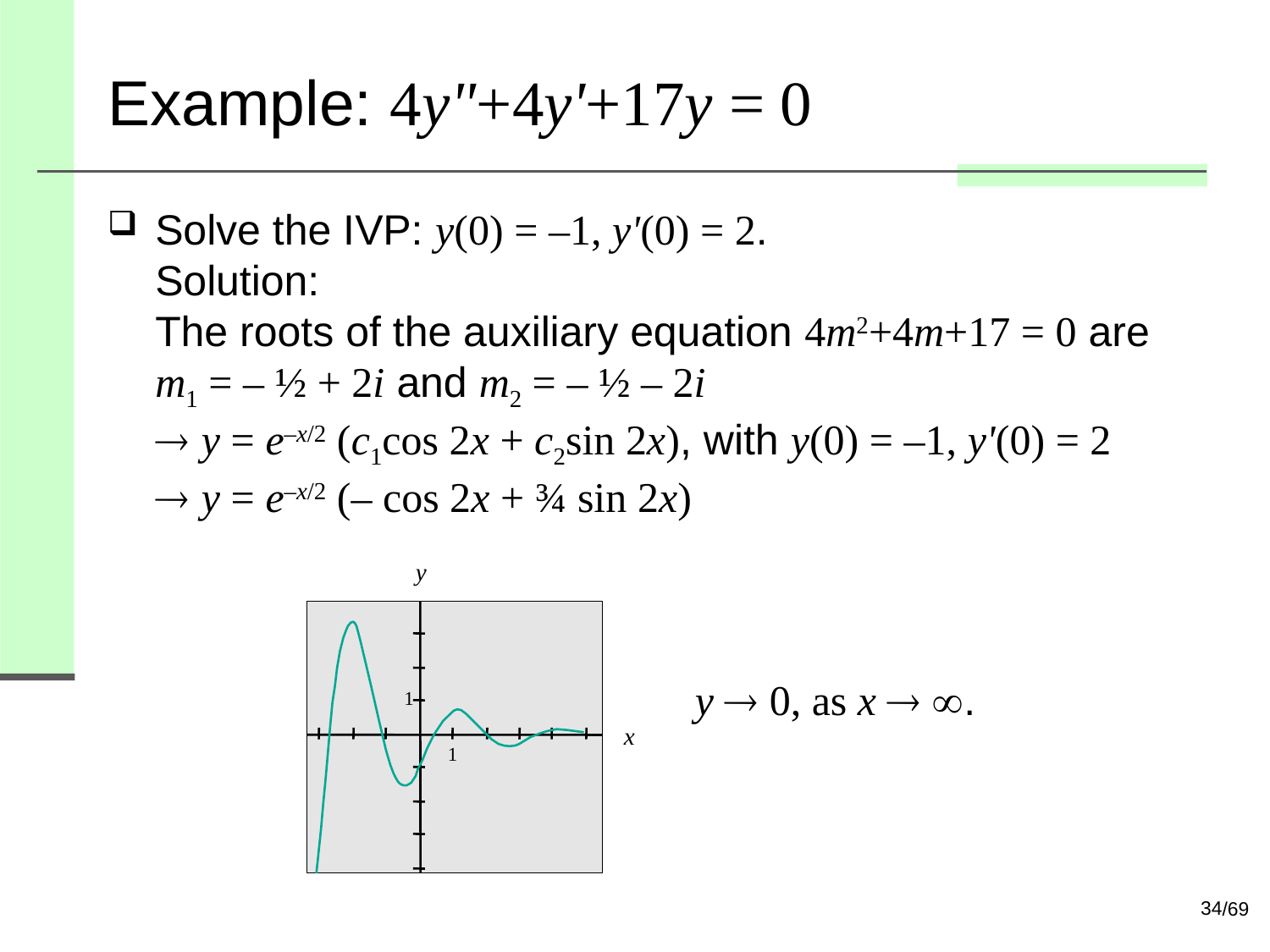

# Example: 4y"+4y'+17y = 0
Solve the IVP: y(0) = –1, y'(0) = 2.
Solution:
The roots of the auxiliary equation 4m2+4m+17 = 0 are m1 = – ½ + 2i and m2 = – ½ – 2i
→ y = e–x/2 (c1cos 2x + c2sin 2x), with y(0) = –1, y'(0) = 2
→ y = e–x/2 (– cos 2x + ¾ sin 2x)
                                                   y → 0, as x → ∞.
y

1

x

1

34